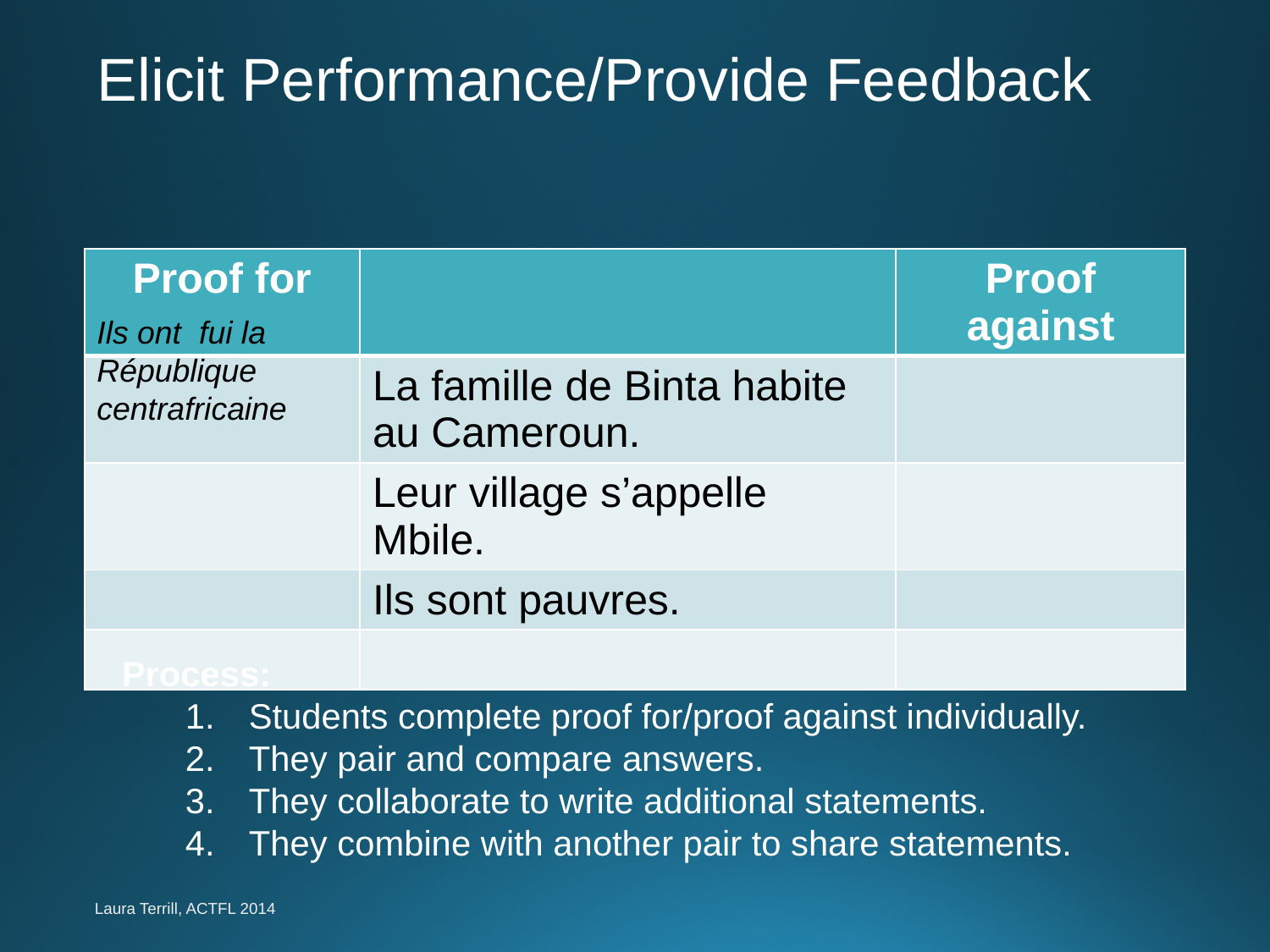

# Elicit Performance/Provide Feedback
| Proof for |  | Proof against |
| --- | --- | --- |
|  | La famille de Binta habite au Cameroun. |  |
|  | Leur village s’appelle Mbile. |  |
|  | Ils sont pauvres. |  |
|  |  |  |
Ils ont  fui la République centrafricaine
Process:
Students complete proof for/proof against individually.
They pair and compare answers.
They collaborate to write additional statements.
They combine with another pair to share statements.
Laura Terrill, ACTFL 2014